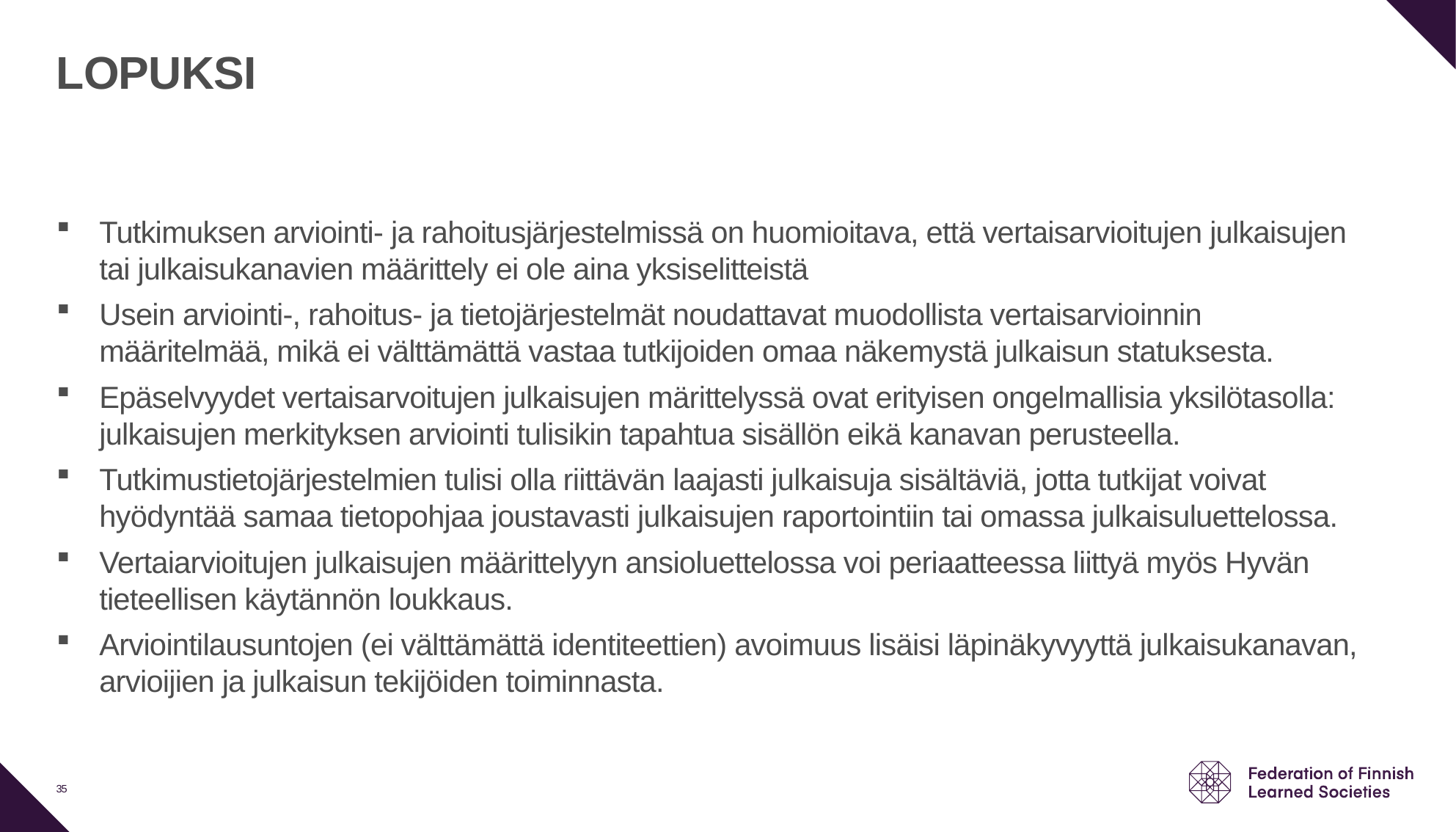

# LOPUKSI
Tutkimuksen arviointi- ja rahoitusjärjestelmissä on huomioitava, että vertaisarvioitujen julkaisujen tai julkaisukanavien määrittely ei ole aina yksiselitteistä
Usein arviointi-, rahoitus- ja tietojärjestelmät noudattavat muodollista vertaisarvioinnin määritelmää, mikä ei välttämättä vastaa tutkijoiden omaa näkemystä julkaisun statuksesta.
Epäselvyydet vertaisarvoitujen julkaisujen märittelyssä ovat erityisen ongelmallisia yksilötasolla: julkaisujen merkityksen arviointi tulisikin tapahtua sisällön eikä kanavan perusteella.
Tutkimustietojärjestelmien tulisi olla riittävän laajasti julkaisuja sisältäviä, jotta tutkijat voivat hyödyntää samaa tietopohjaa joustavasti julkaisujen raportointiin tai omassa julkaisuluettelossa.
Vertaiarvioitujen julkaisujen määrittelyyn ansioluettelossa voi periaatteessa liittyä myös Hyvän tieteellisen käytännön loukkaus.
Arviointilausuntojen (ei välttämättä identiteettien) avoimuus lisäisi läpinäkyvyyttä julkaisukanavan, arvioijien ja julkaisun tekijöiden toiminnasta.

35